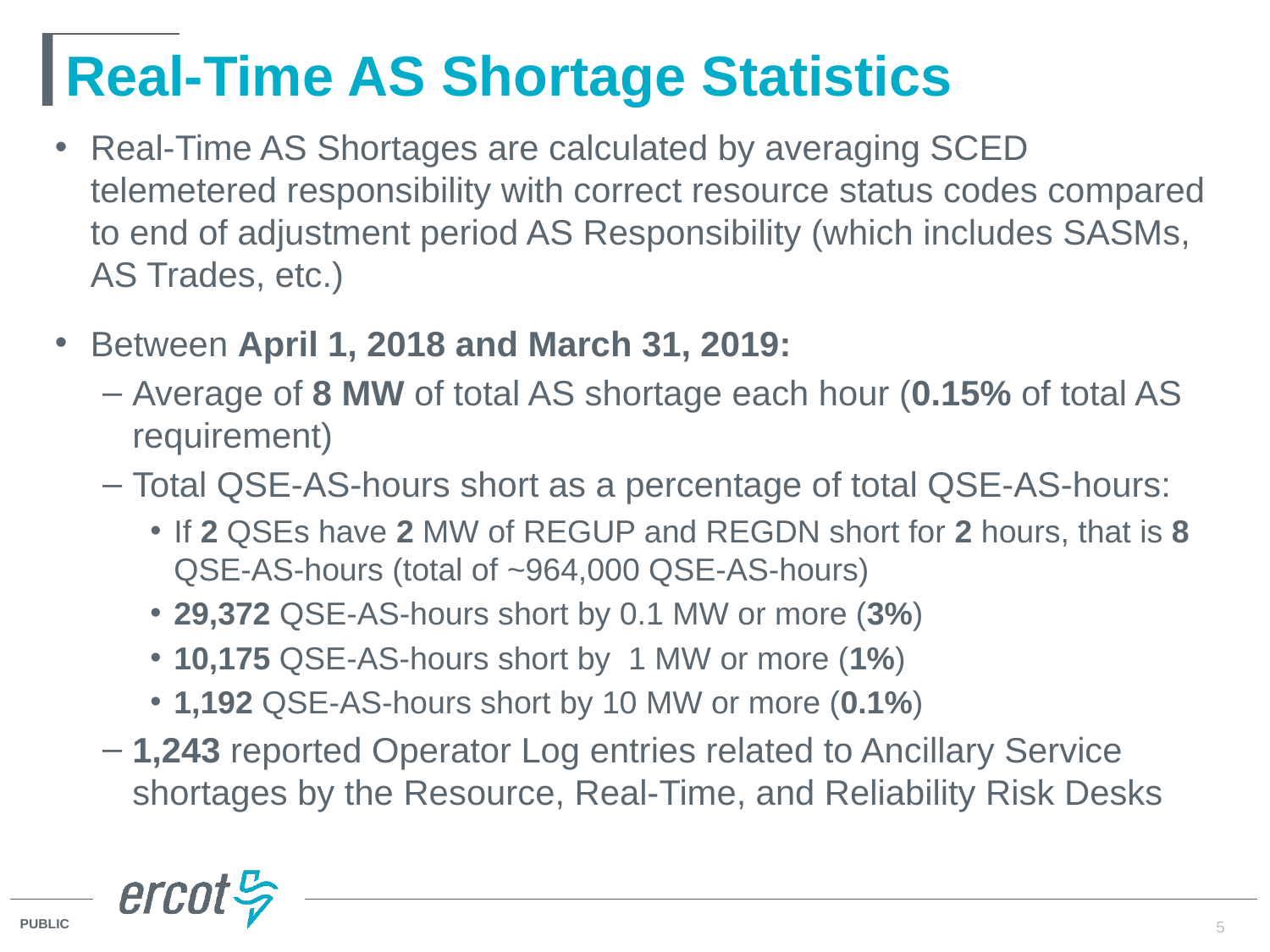

# Real-Time AS Shortage Statistics
Real-Time AS Shortages are calculated by averaging SCED telemetered responsibility with correct resource status codes compared to end of adjustment period AS Responsibility (which includes SASMs, AS Trades, etc.)

Between April 1, 2018 and March 31, 2019:
Average of 8 MW of total AS shortage each hour (0.15% of total AS requirement)
Total QSE-AS-hours short as a percentage of total QSE-AS-hours:
If 2 QSEs have 2 MW of REGUP and REGDN short for 2 hours, that is 8 QSE-AS-hours (total of ~964,000 QSE-AS-hours)
29,372 QSE-AS-hours short by 0.1 MW or more (3%)
10,175 QSE-AS-hours short by  1 MW or more (1%)
1,192 QSE-AS-hours short by 10 MW or more (0.1%)
1,243 reported Operator Log entries related to Ancillary Service shortages by the Resource, Real-Time, and Reliability Risk Desks
5